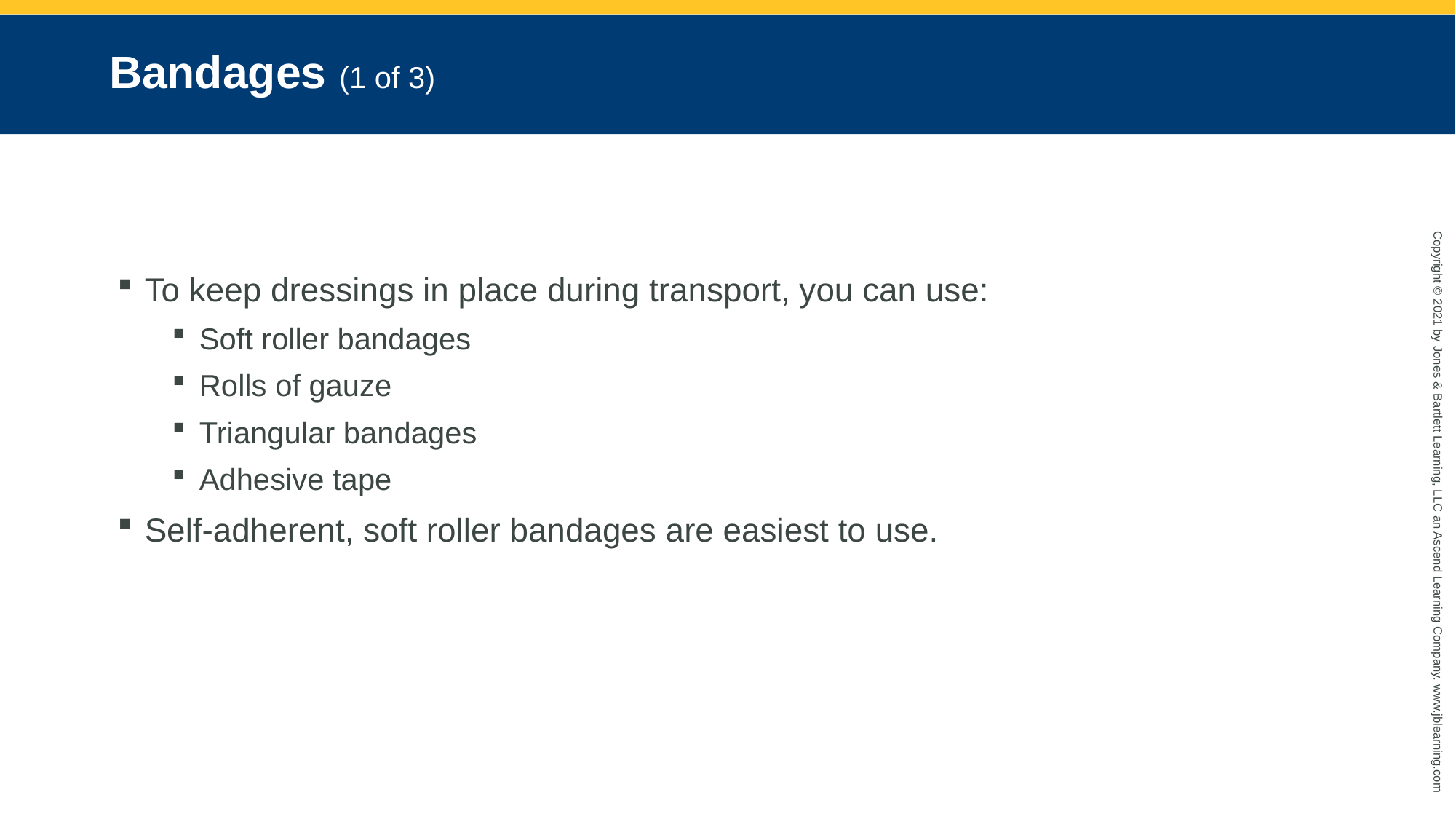

# Bandages (1 of 3)
To keep dressings in place during transport, you can use:
Soft roller bandages
Rolls of gauze
Triangular bandages
Adhesive tape
Self-adherent, soft roller bandages are easiest to use.